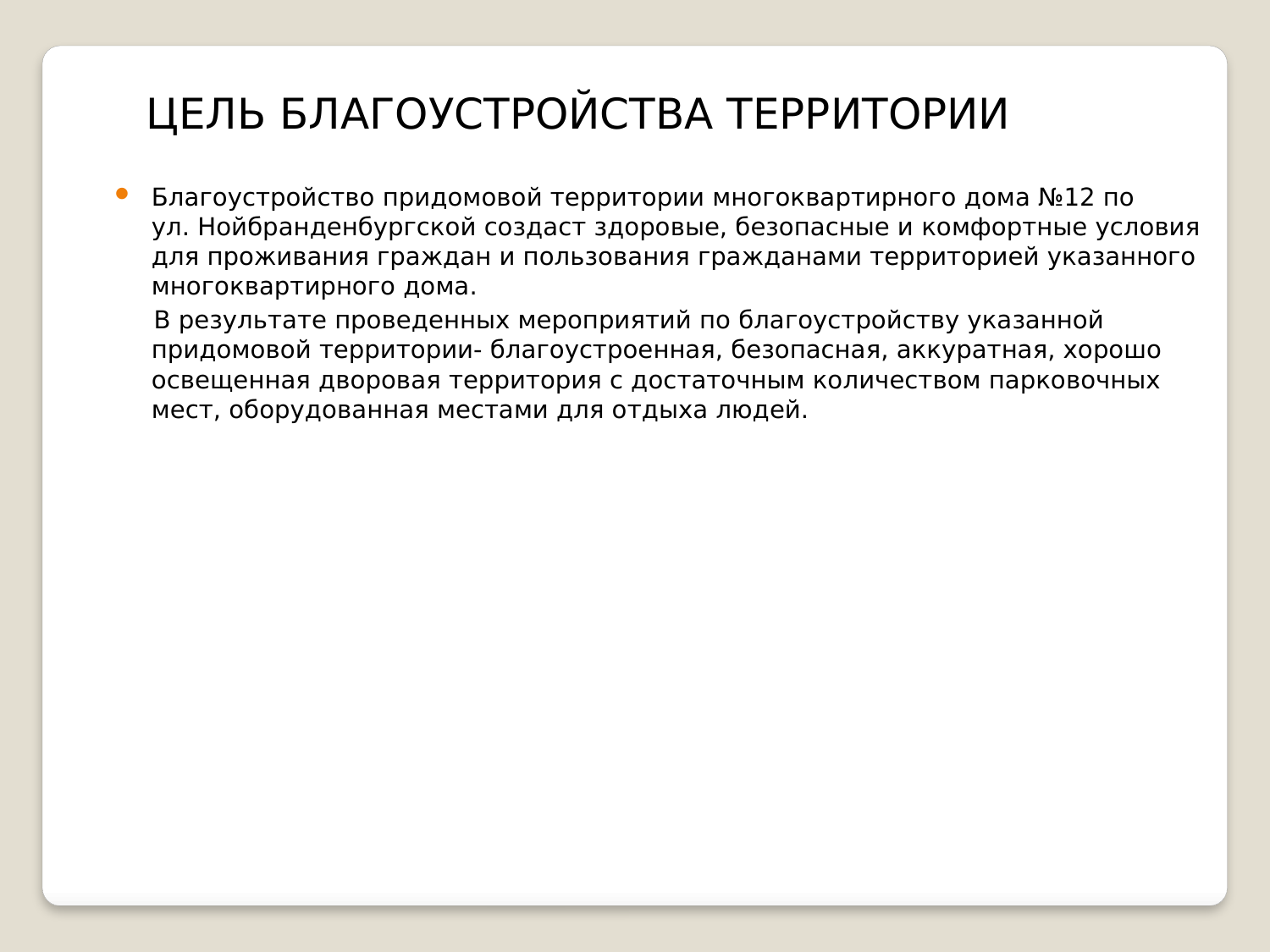

ЦЕЛЬ БЛАГОУСТРОЙСТВА ТЕРРИТОРИИ
Благоустройство придомовой территории многоквартирного дома №12 по         ул. Нойбранденбургской создаст здоровые, безопасные и комфортные условия для проживания граждан и пользования гражданами территорией указанного многоквартирного дома.
     В результате проведенных мероприятий по благоустройству указанной придомовой территории- благоустроенная, безопасная, аккуратная, хорошо освещенная дворовая территория с достаточным количеством парковочных мест, оборудованная местами для отдыха людей.